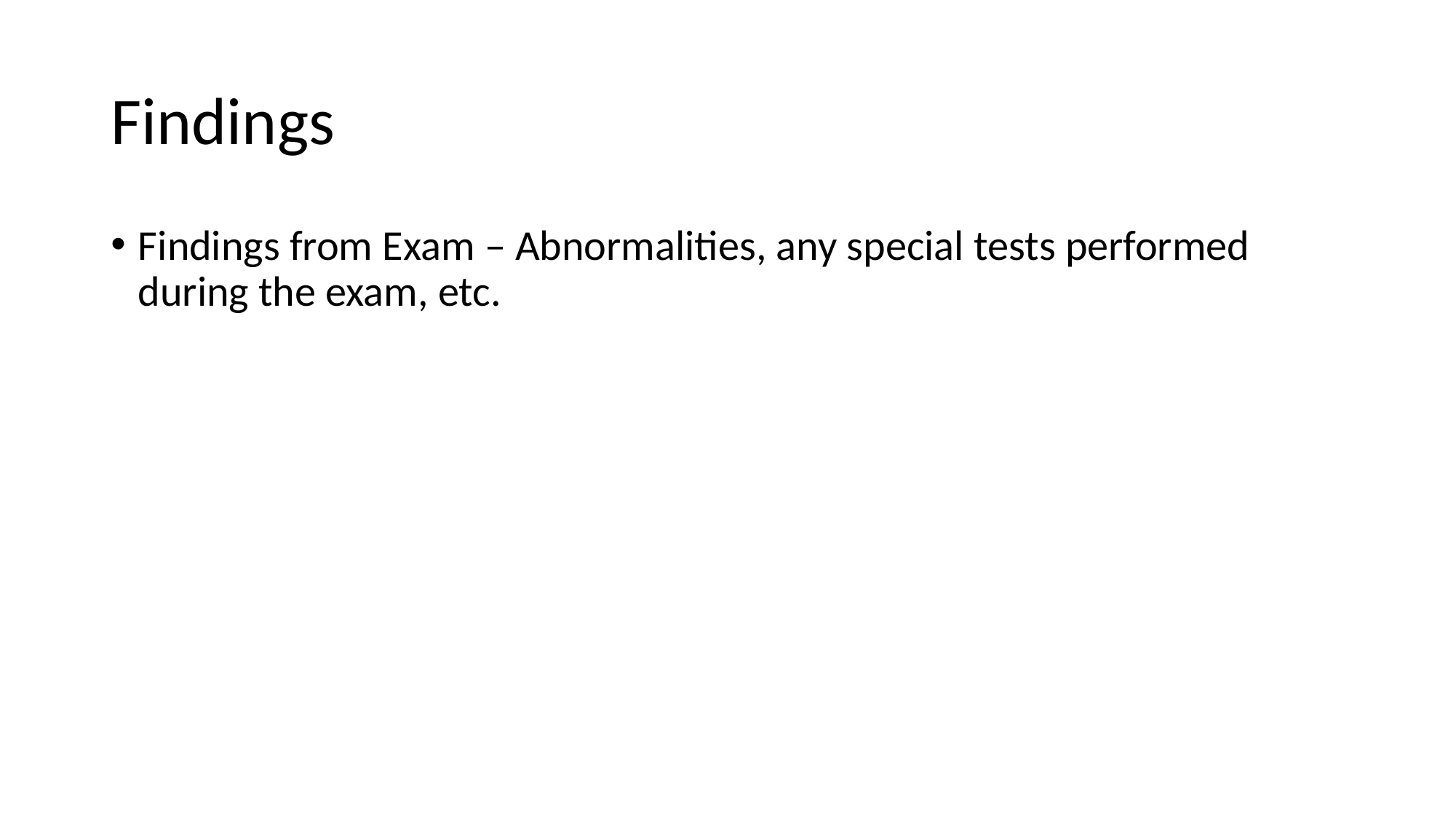

# Findings
Findings from Exam – Abnormalities, any special tests performed during the exam, etc.